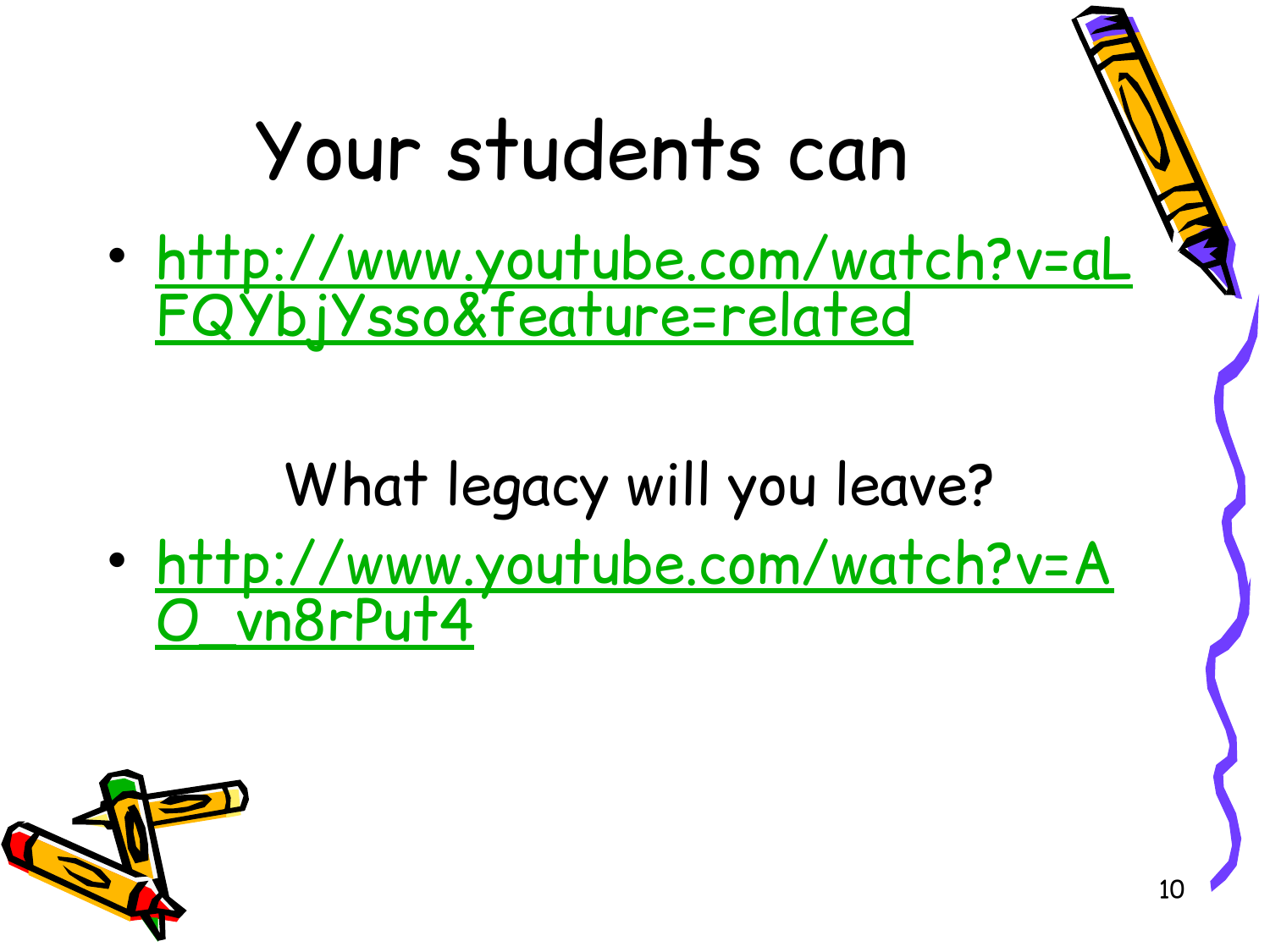

# Your students can
http://www.youtube.com/watch?v=aLFQYbjYsso&feature=related

		What legacy will you leave?
http://www.youtube.com/watch?v=AO_vn8rPut4

10